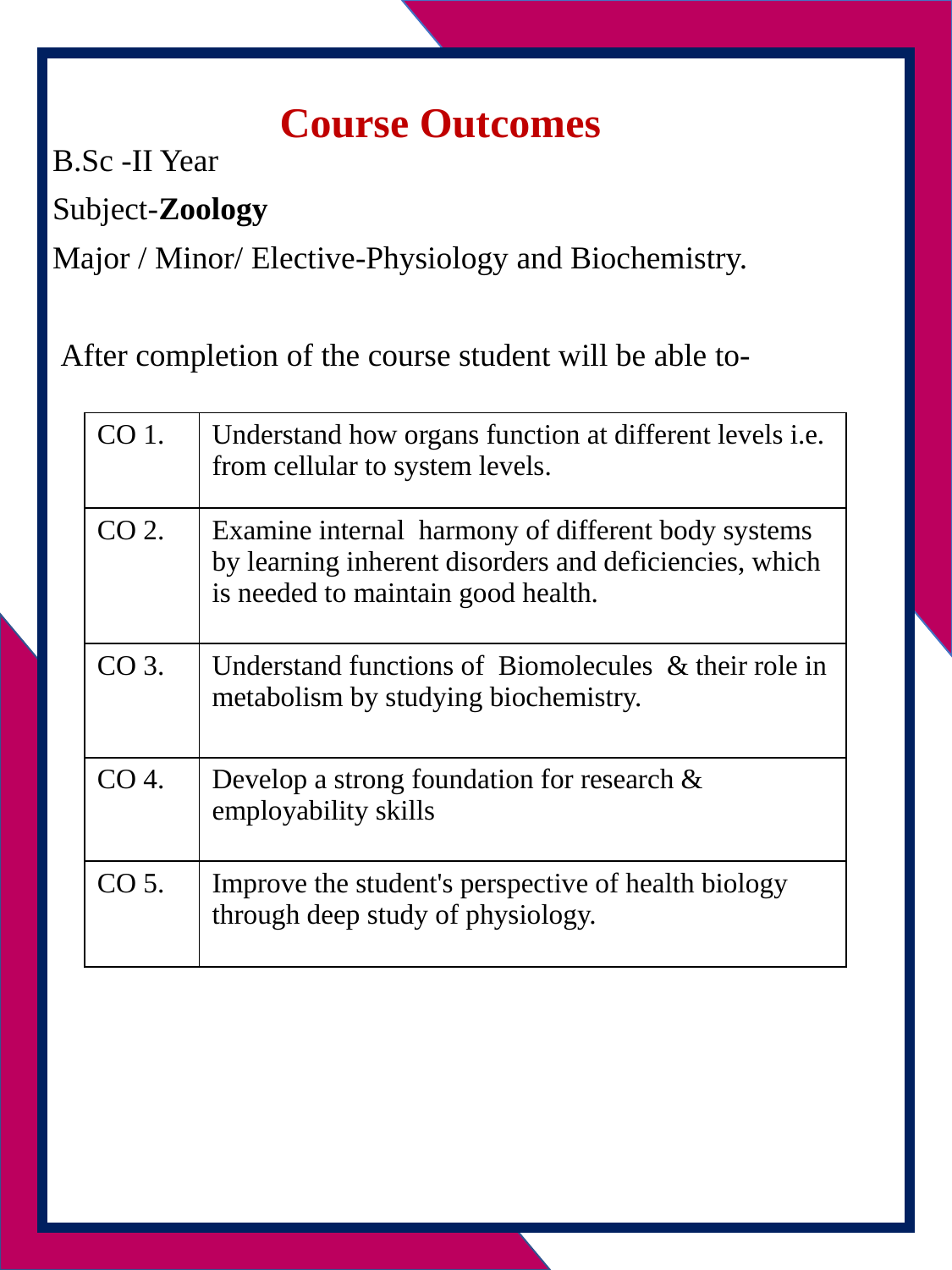

Course Outcomes

     B.Sc -II Year
     Subject-Zoology
     Major / Minor/ Elective-Physiology and Biochemistry.

      After completion of the course student will be able to-

| CO 1. | Understand how organs function at different levels i.e. from cellular to system levels. |
| --- | --- |
| CO 2. | Examine internal harmony of different body systems by learning inherent disorders and deficiencies, which is needed to maintain good health. |
| CO 3. | Understand functions of Biomolecules & their role in metabolism by studying biochemistry. |
| CO 4. | Develop a strong foundation for research & employability skills |
| CO 5. | Improve the student's perspective of health biology through deep study of physiology. |